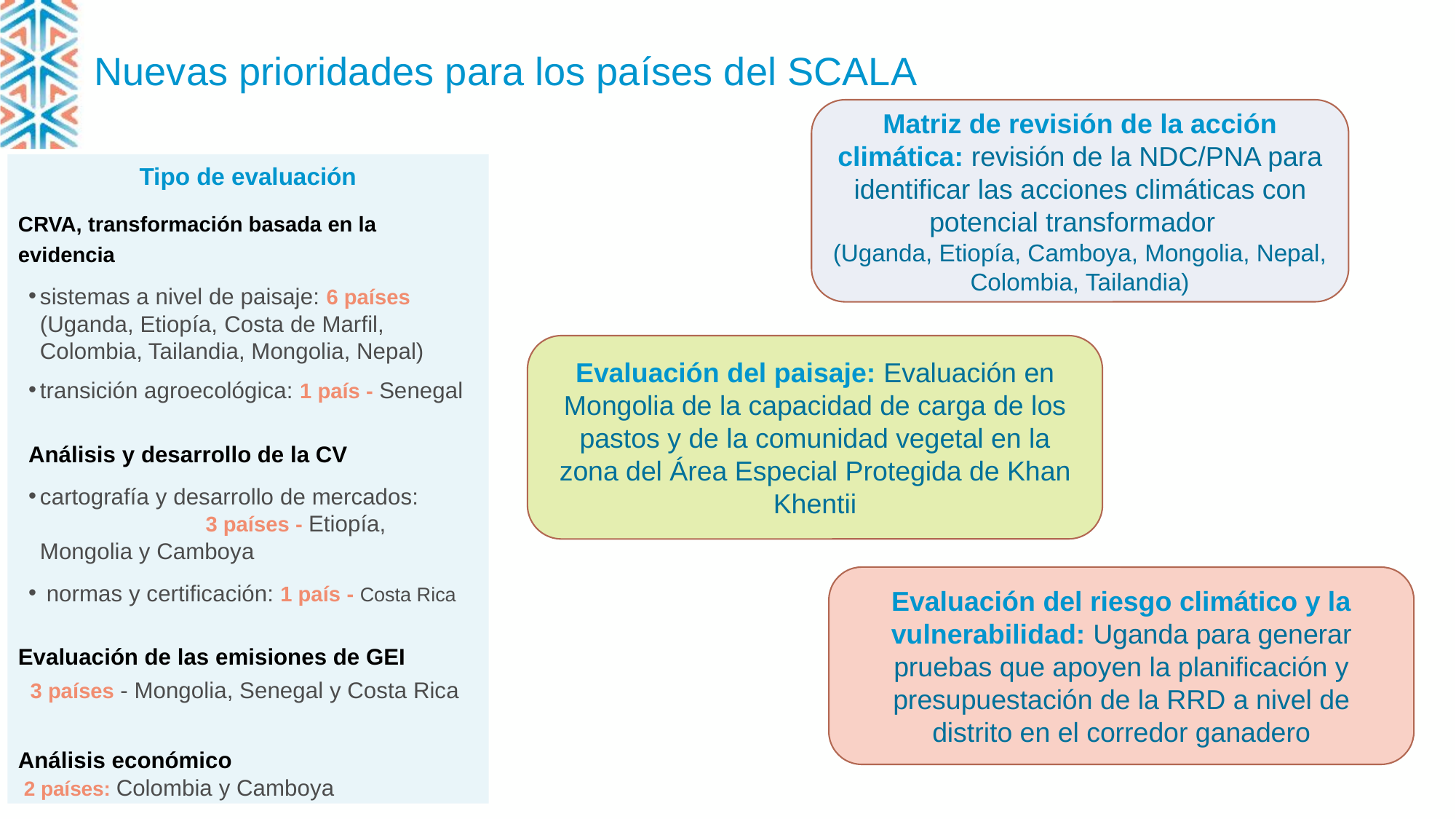

# Nuevas prioridades para los países del SCALA
Matriz de revisión de la acción climática: revisión de la NDC/PNA para identificar las acciones climáticas con potencial transformador
(Uganda, Etiopía, Camboya, Mongolia, Nepal, Colombia, Tailandia)
Tipo de evaluación
CRVA, transformación basada en la evidencia
sistemas a nivel de paisaje: 6 países (Uganda, Etiopía, Costa de Marfil, Colombia, Tailandia, Mongolia, Nepal)
transición agroecológica: 1 país - Senegal

Análisis y desarrollo de la CV
cartografía y desarrollo de mercados:                                    3 países - Etiopía, Mongolia y Camboya
 normas y certificación: 1 país - Costa Rica

Evaluación de las emisiones de GEI
  3 países - Mongolia, Senegal y Costa Rica

Análisis económico
 2 países: Colombia y Camboya
Evaluación del paisaje: Evaluación en Mongolia de la capacidad de carga de los pastos y de la comunidad vegetal en la zona del Área Especial Protegida de Khan Khentii
Evaluación del riesgo climático y la vulnerabilidad: Uganda para generar pruebas que apoyen la planificación y presupuestación de la RRD a nivel de distrito en el corredor ganadero